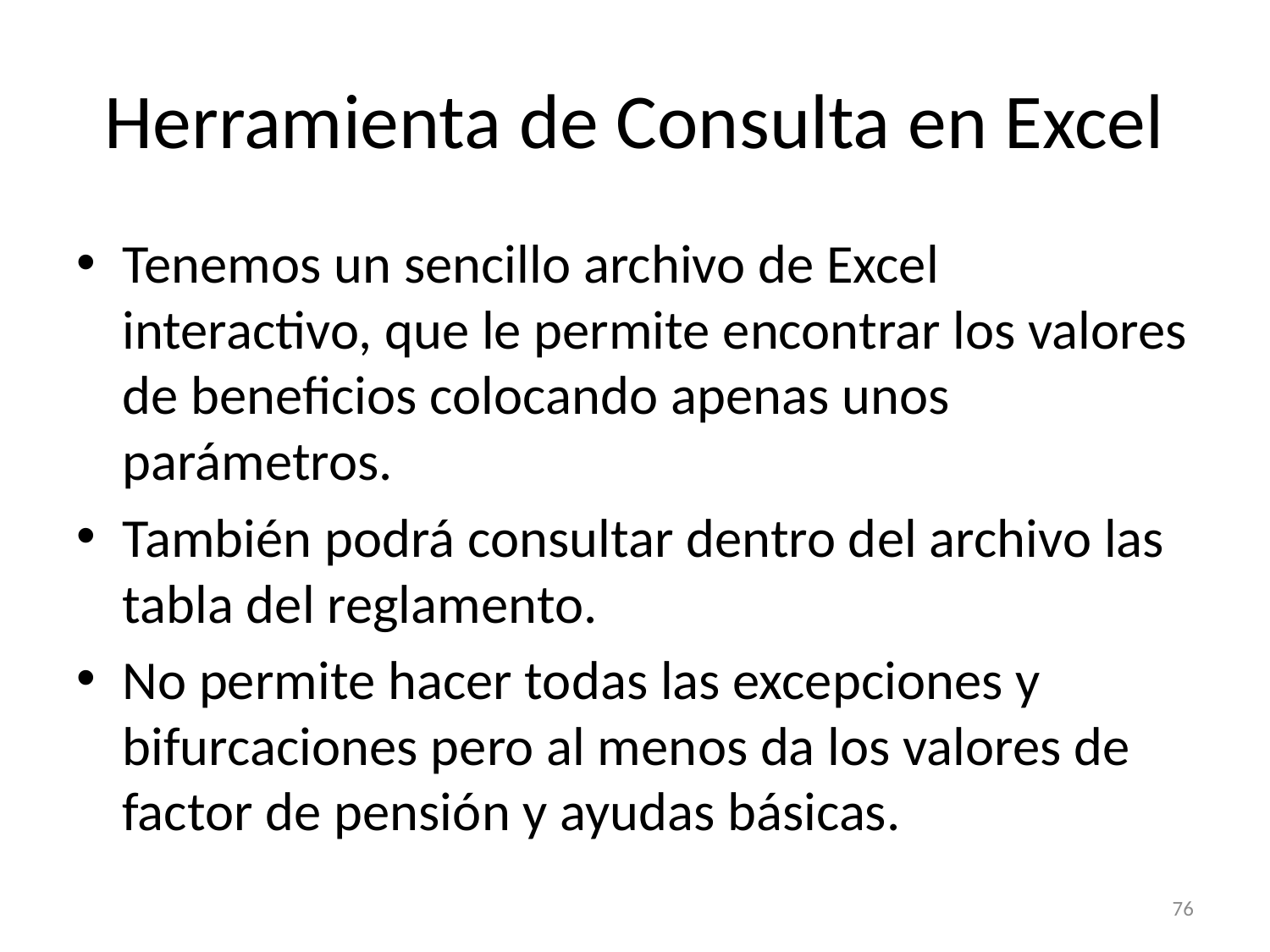

# Herramienta de Consulta en Excel
Tenemos un sencillo archivo de Excel interactivo, que le permite encontrar los valores de beneficios colocando apenas unos parámetros.
También podrá consultar dentro del archivo las tabla del reglamento.
No permite hacer todas las excepciones y bifurcaciones pero al menos da los valores de factor de pensión y ayudas básicas.
76